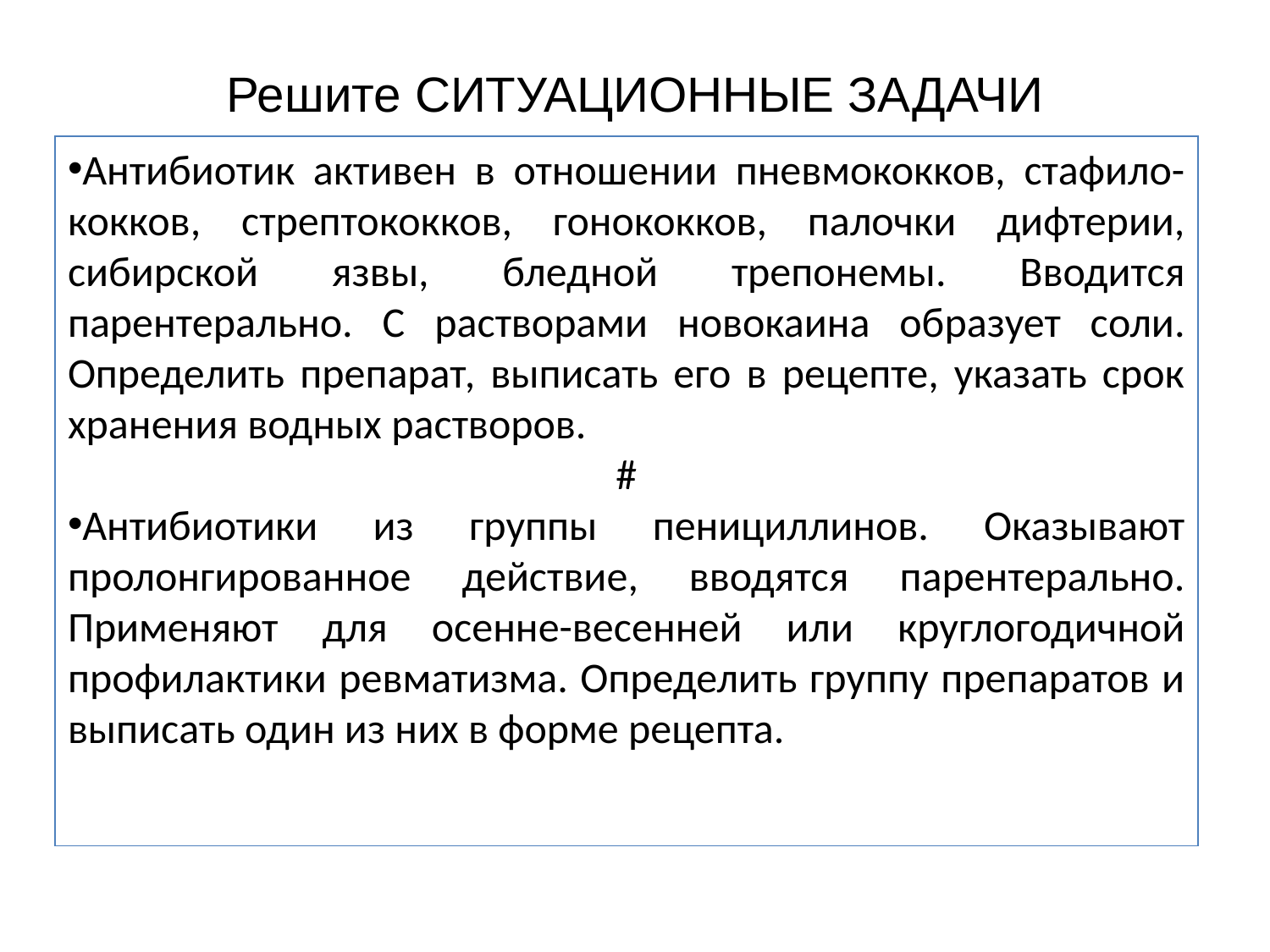

# Решите СИТУАЦИОННЫЕ ЗАДАЧИ
Антибиотик активен в отношении пневмококков, стафило-
кокков, стрептококков, гонококков, палочки дифтерии, сибирской язвы, бледной трепонемы. Вводится парентерально. С растворами новокаина образует соли. Определить препарат, выписать его в рецепте, указать срок хранения водных растворов.
#
Антибиотики из группы пенициллинов. Оказывают пролонгированное действие, вводятся парентерально. Применяют для осенне-весенней или круглогодичной профилактики ревматизма. Определить группу препаратов и выписать один из них в форме рецепта.